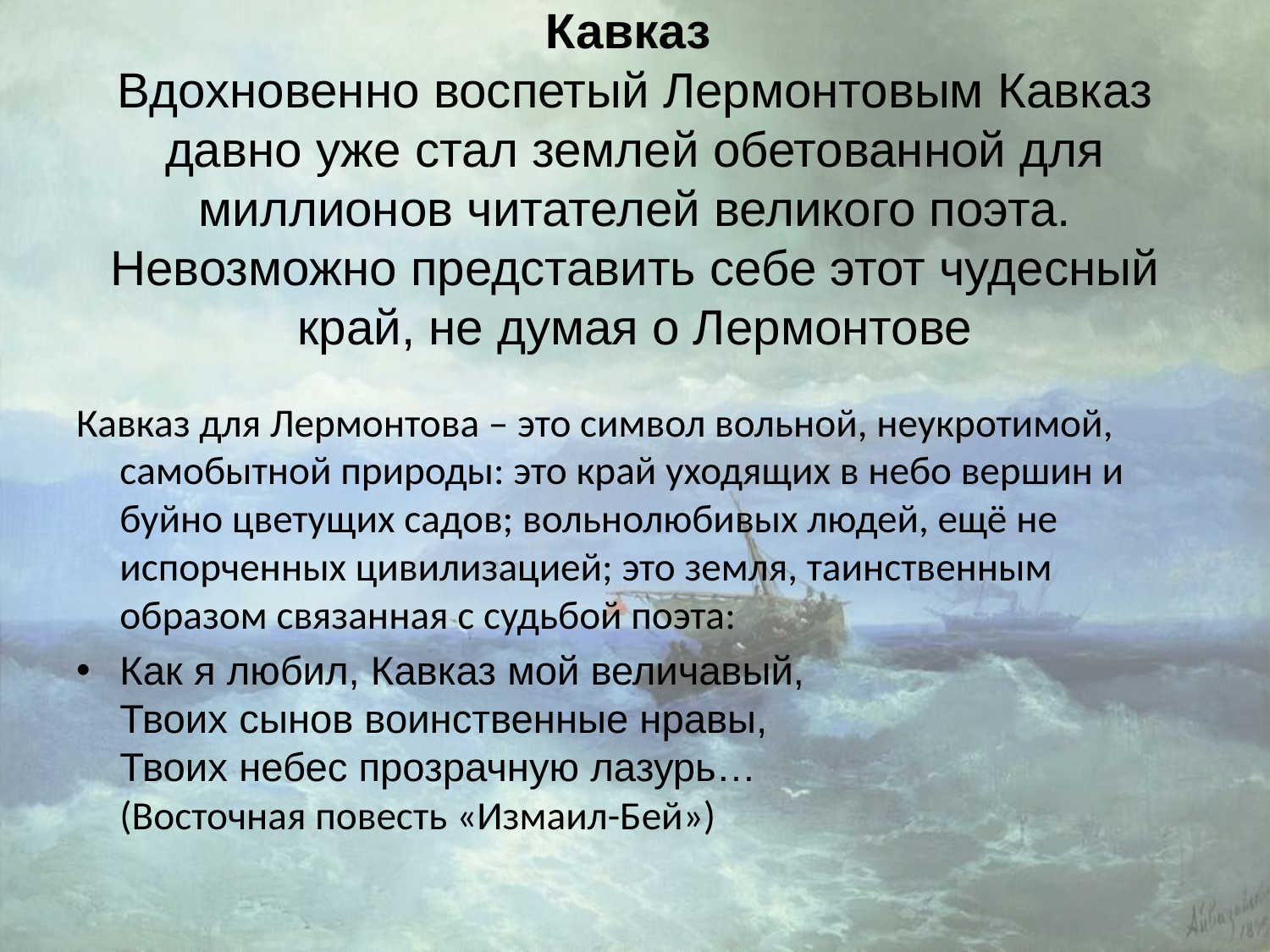

# Кавказ  Вдохновенно воспетый Лермонтовым Кавказ давно уже стал землей обетованной для миллионов читателей великого поэта. Невозможно представить себе этот чудесный край, не думая о Лермонтове

Кавказ для Лермонтова – это символ вольной, неукротимой, самобытной природы: это край уходящих в небо вершин и буйно цветущих садов; вольнолюбивых людей, ещё не испорченных цивилизацией; это земля, таинственным образом связанная с судьбой поэта:
Как я любил, Кавказ мой величавый,
Твоих сынов воинственные нравы,
Твоих небес прозрачную лазурь…
(Восточная повесть «Измаил-Бей»)